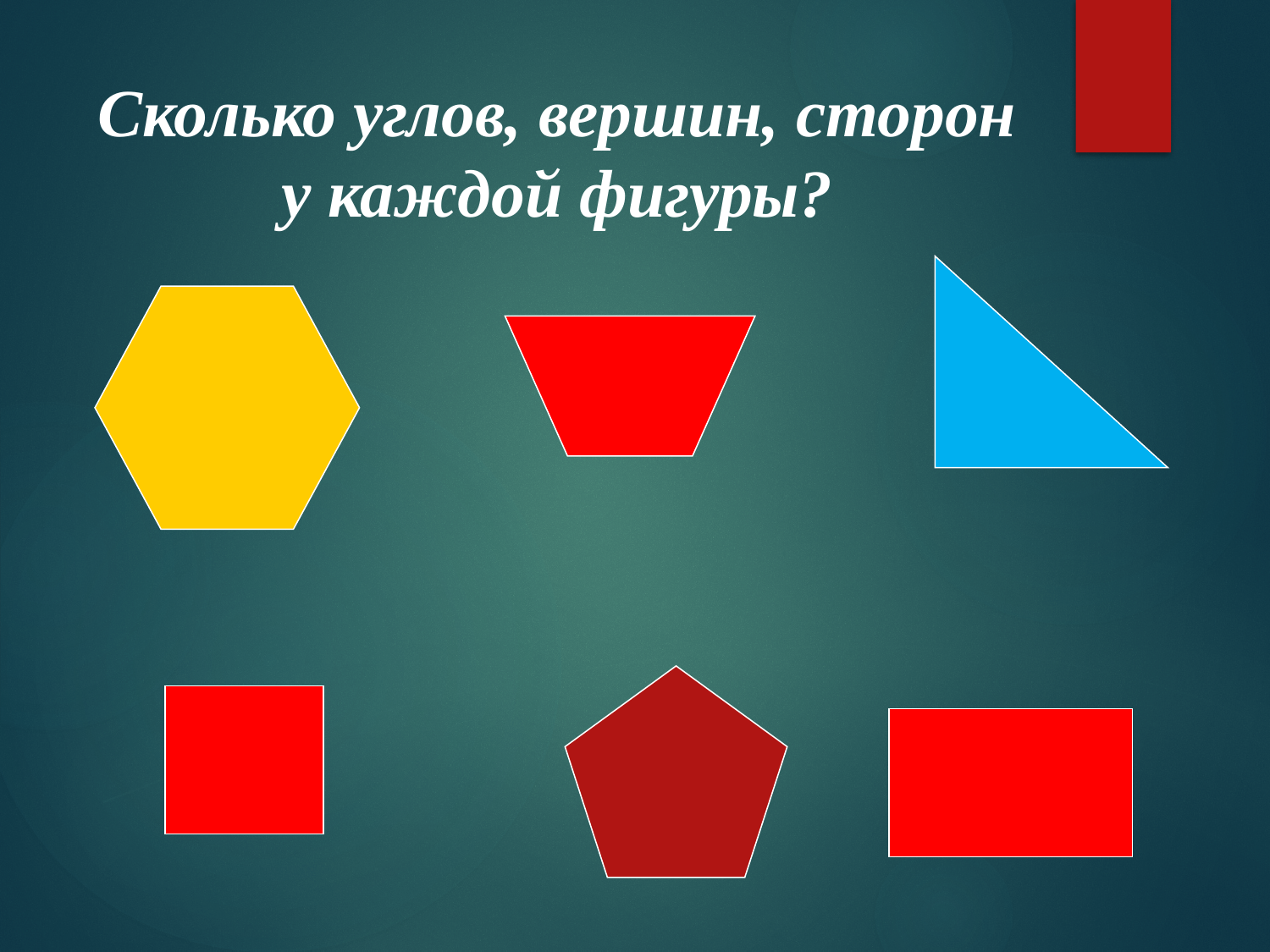

# Сколько углов, вершин, сторон у каждой фигуры?